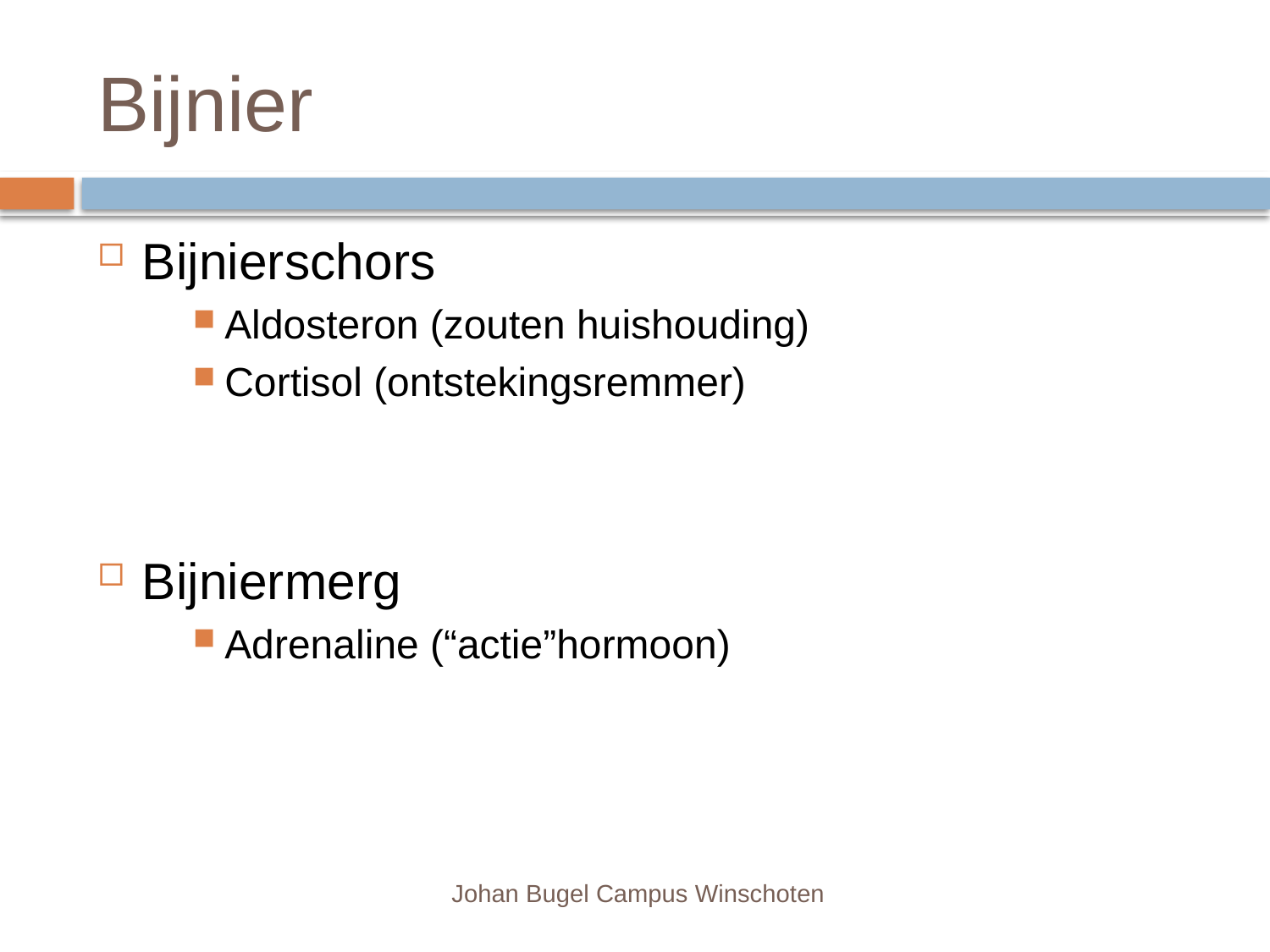

# Bijnier
Bijnierschors
Aldosteron (zouten huishouding)
Cortisol (ontstekingsremmer)

Bijniermerg
Adrenaline (“actie”hormoon)
Johan Bugel Campus Winschoten